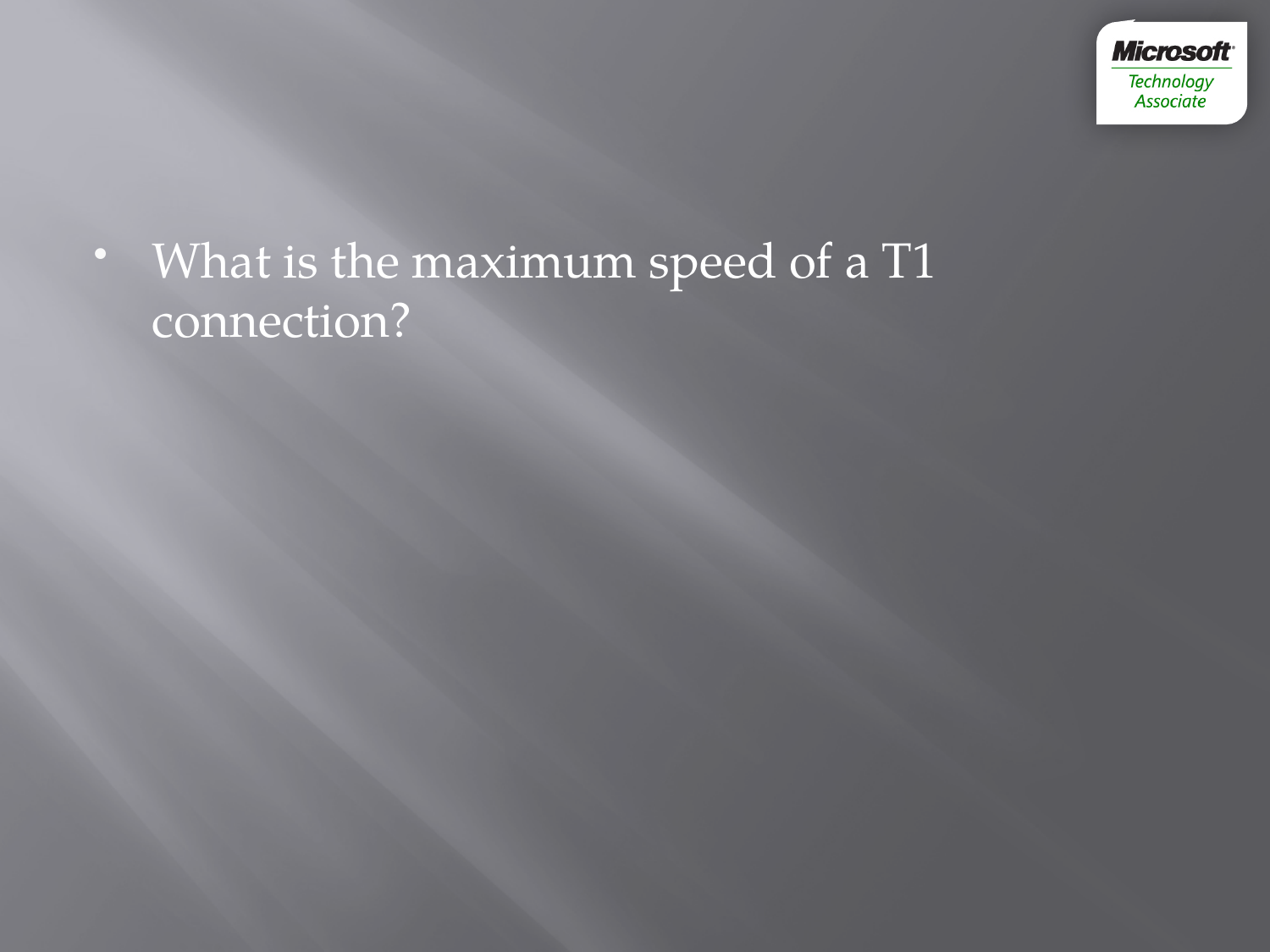

#
What is the maximum speed of a T1 connection?